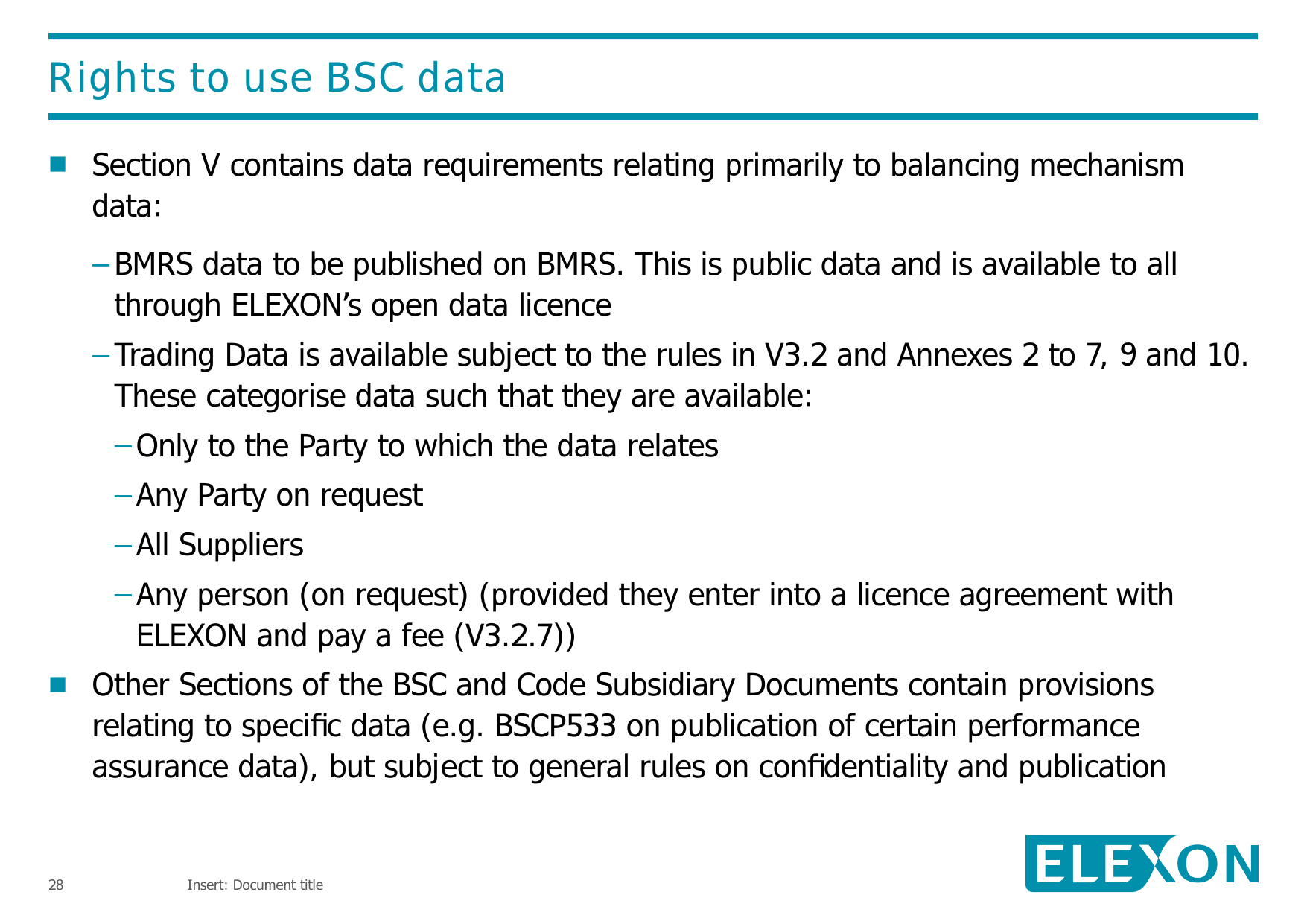

# Rights to use BSC data
Section V contains data requirements relating primarily to balancing mechanism data:
BMRS data to be published on BMRS. This is public data and is available to all through ELEXON’s open data licence
Trading Data is available subject to the rules in V3.2 and Annexes 2 to 7, 9 and 10. These categorise data such that they are available:
Only to the Party to which the data relates
Any Party on request
All Suppliers
Any person (on request) (provided they enter into a licence agreement with ELEXON and pay a fee (V3.2.7))
Other Sections of the BSC and Code Subsidiary Documents contain provisions relating to specific data (e.g. BSCP533 on publication of certain performance assurance data), but subject to general rules on confidentiality and publication
Insert: Document title
28